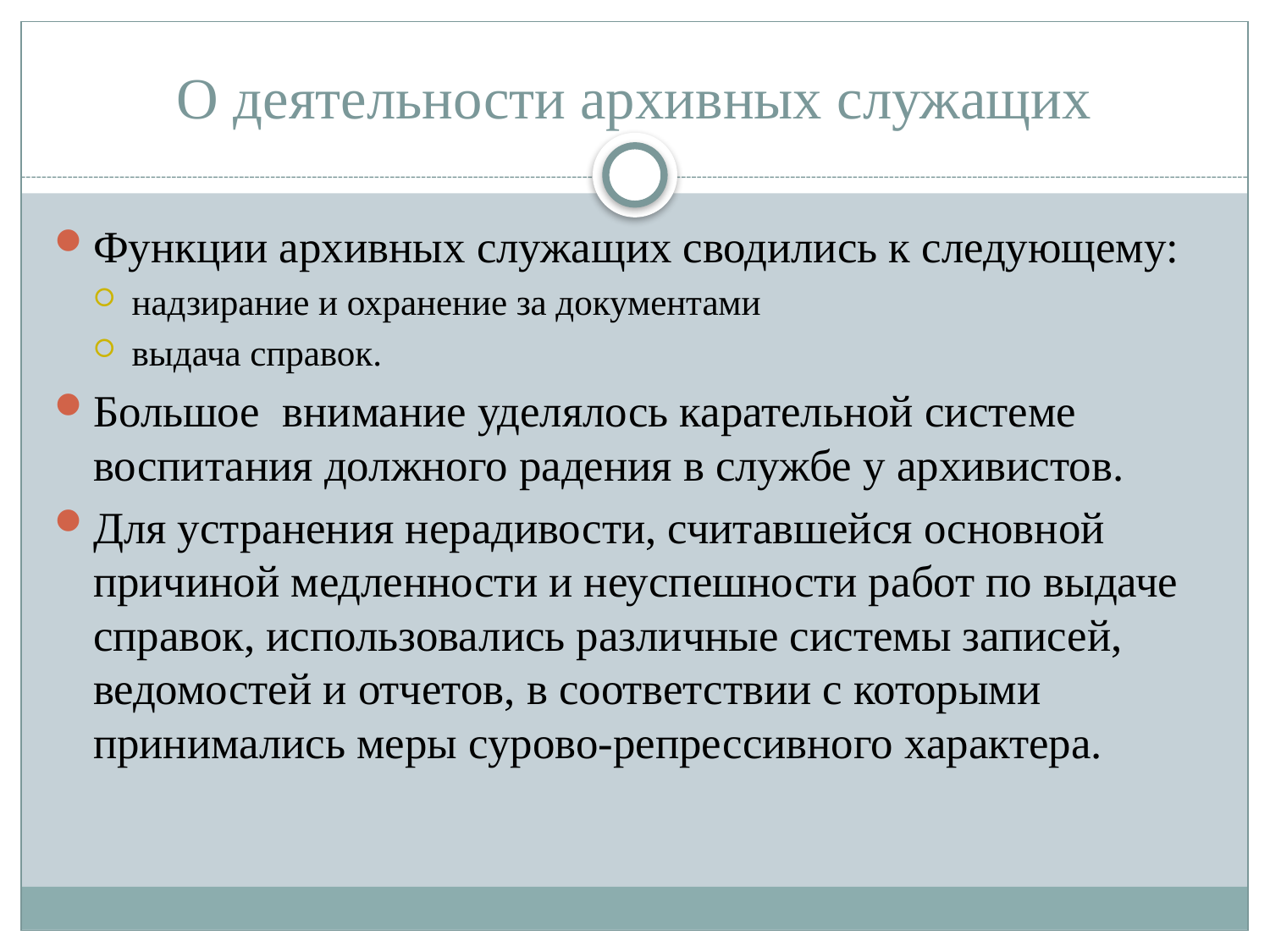

# О деятельности архивных служащих
Функции архивных служащих сводились к следующему:
надзирание и охранение за документами
выдача справок.
Большое  внимание уделялось карательной системе воспитания должного радения в службе у архивистов.
Для устранения нерадивости, считавшейся основной причиной медленности и неуспешности работ по выдаче справок, использовались различные системы записей, ведомостей и отчетов, в соответствии с которыми принимались меры сурово-репрессивного характера.